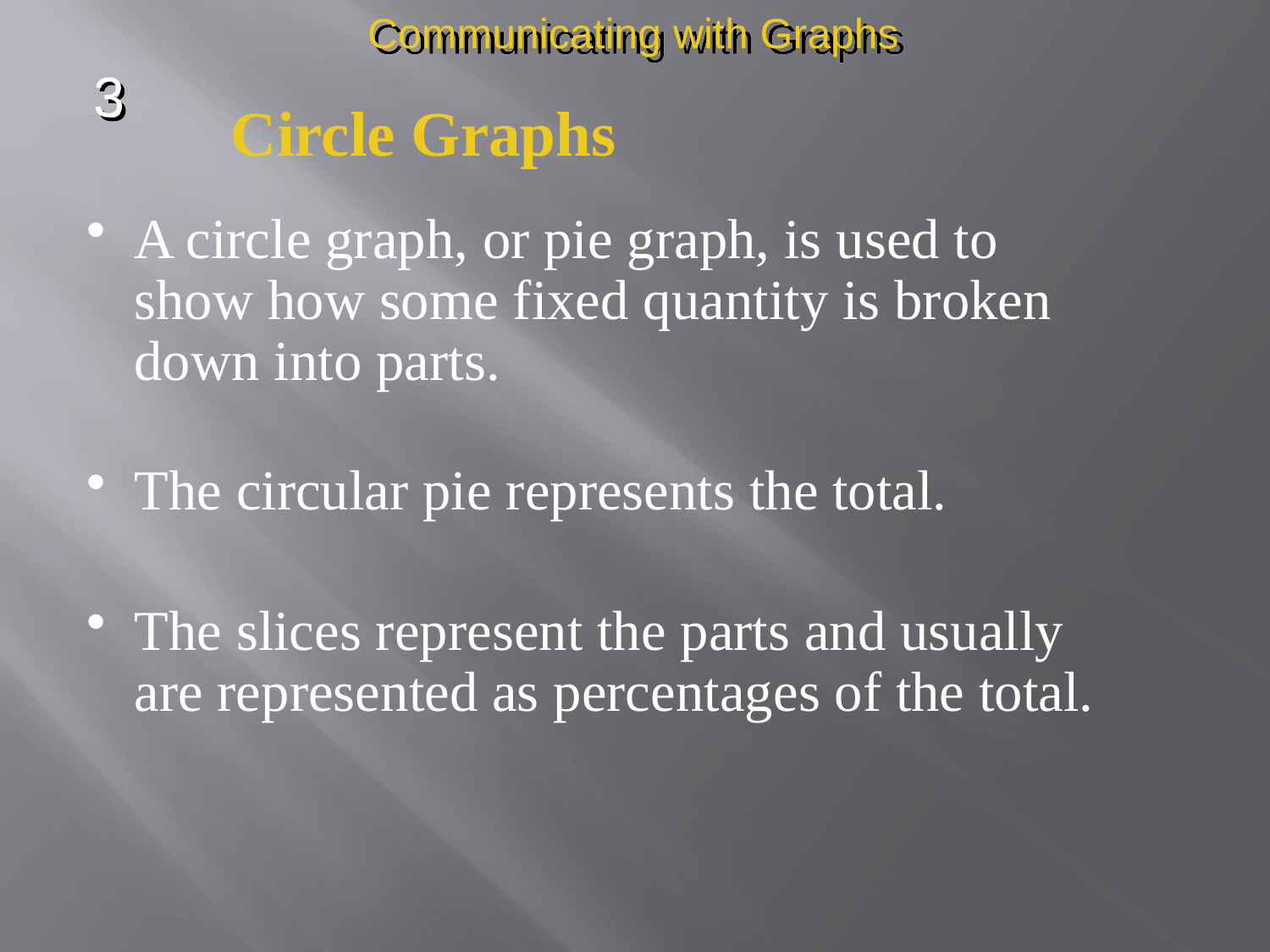

Communicating with Graphs
3
Circle Graphs
A circle graph, or pie graph, is used to show how some fixed quantity is broken down into parts.
The circular pie represents the total.
The slices represent the parts and usually are represented as percentages of the total.